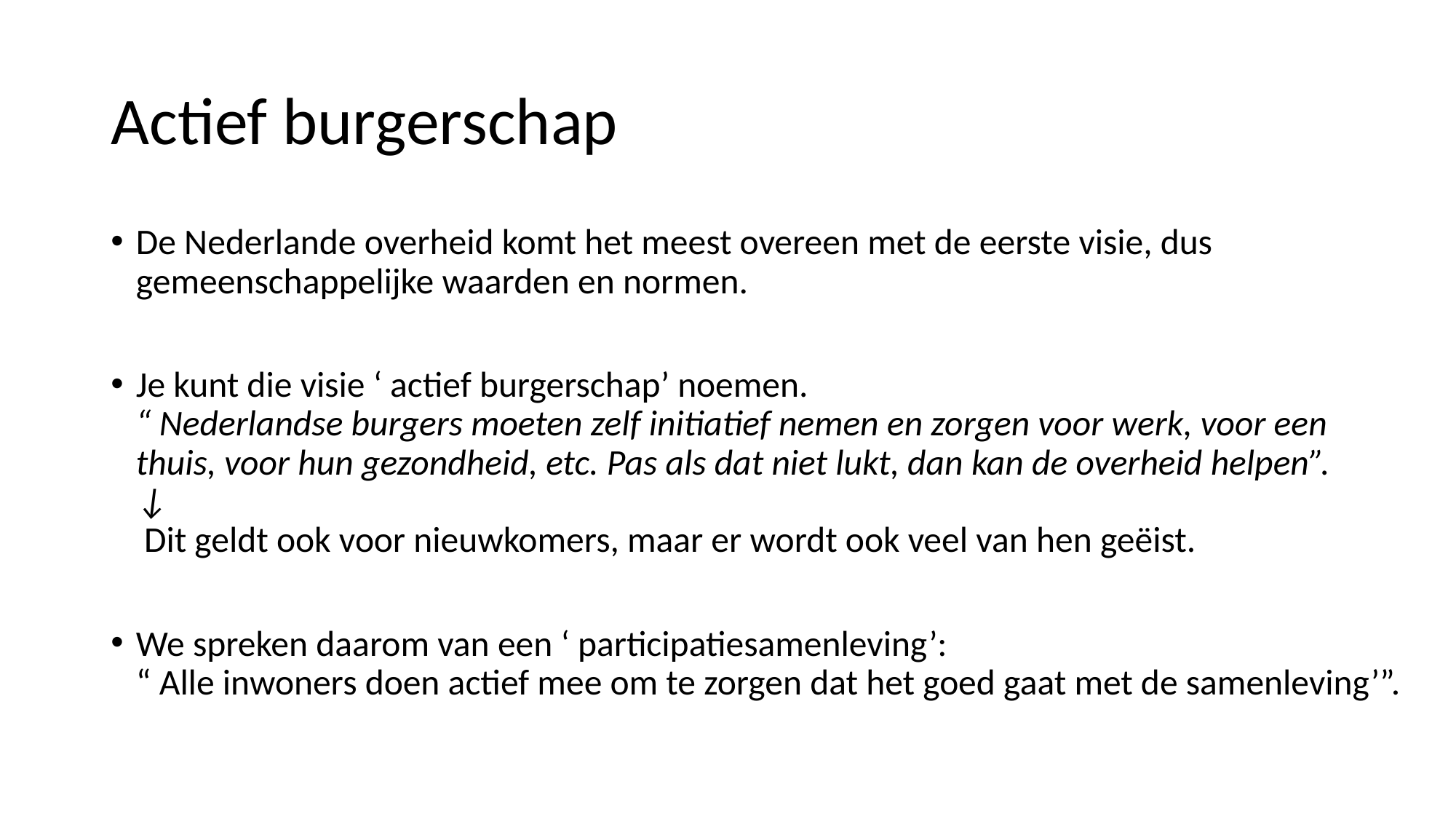

# Actief burgerschap
De Nederlande overheid komt het meest overeen met de eerste visie, dus gemeenschappelijke waarden en normen.

Je kunt die visie ‘ actief burgerschap’ noemen.
“ Nederlandse burgers moeten zelf initiatief nemen en zorgen voor werk, voor een thuis, voor hun gezondheid, etc. Pas als dat niet lukt, dan kan de overheid helpen”.
↓
 Dit geldt ook voor nieuwkomers, maar er wordt ook veel van hen geëist.

We spreken daarom van een ‘ participatiesamenleving’:
“ Alle inwoners doen actief mee om te zorgen dat het goed gaat met de samenleving’”.